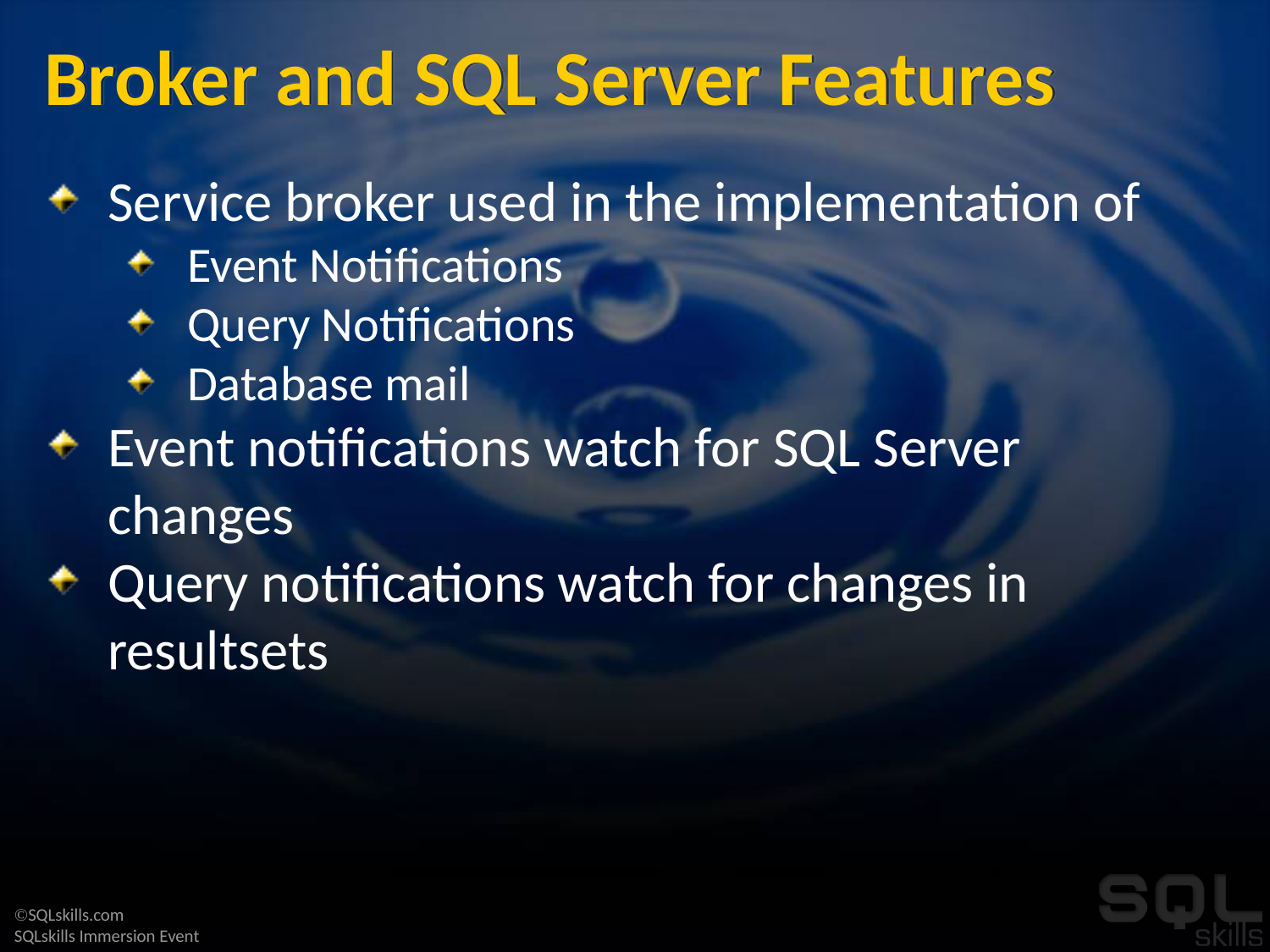

# Broker and SQL Server Features
Service broker used in the implementation of
Event Notifications
Query Notifications
Database mail
Event notifications watch for SQL Server changes
Query notifications watch for changes in resultsets